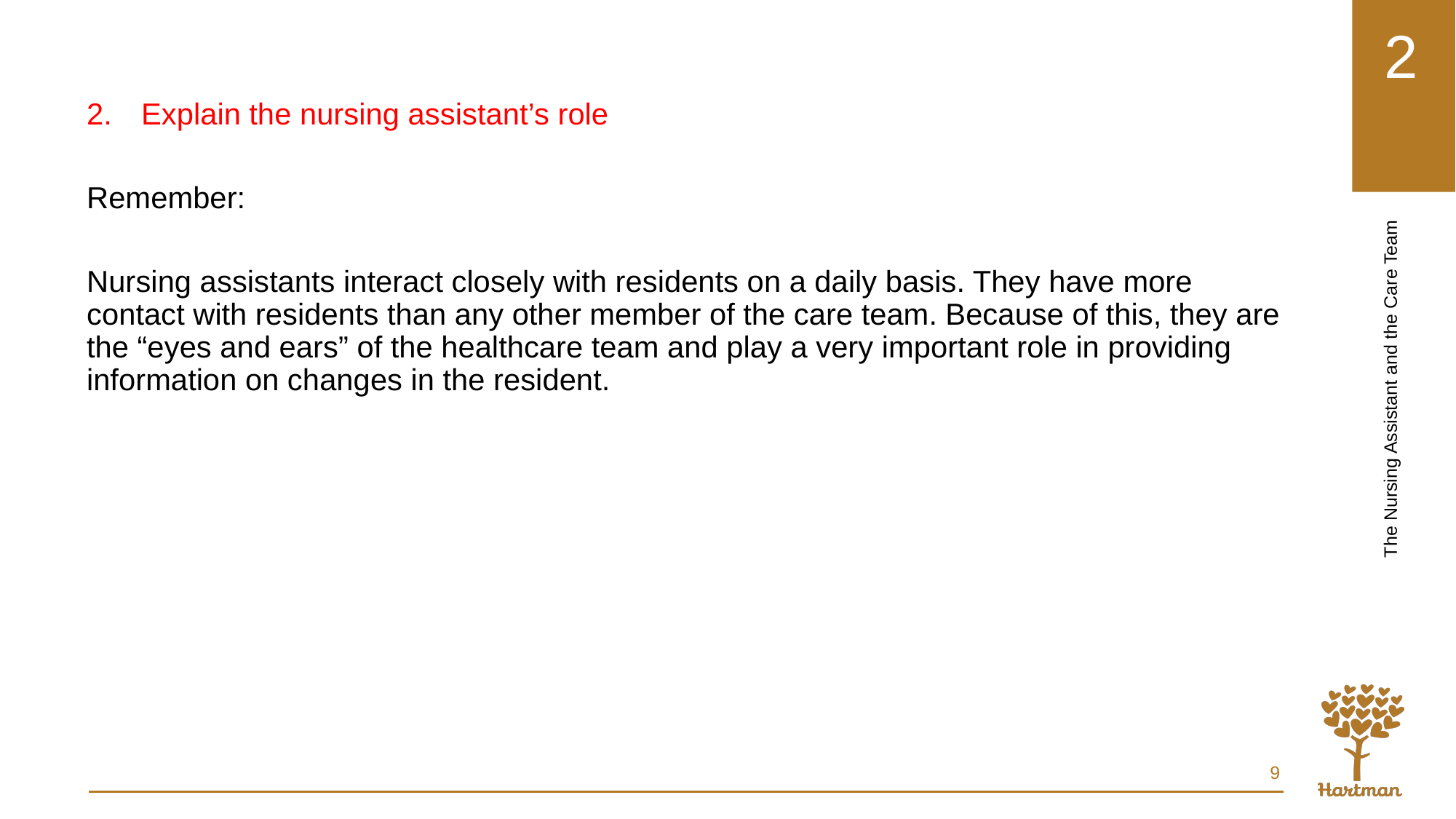

Explain the nursing assistant’s role

Remember:

Nursing assistants interact closely with residents on a daily basis. They have more contact with residents than any other member of the care team. Because of this, they are the “eyes and ears” of the healthcare team and play a very important role in providing information on changes in the resident.

9